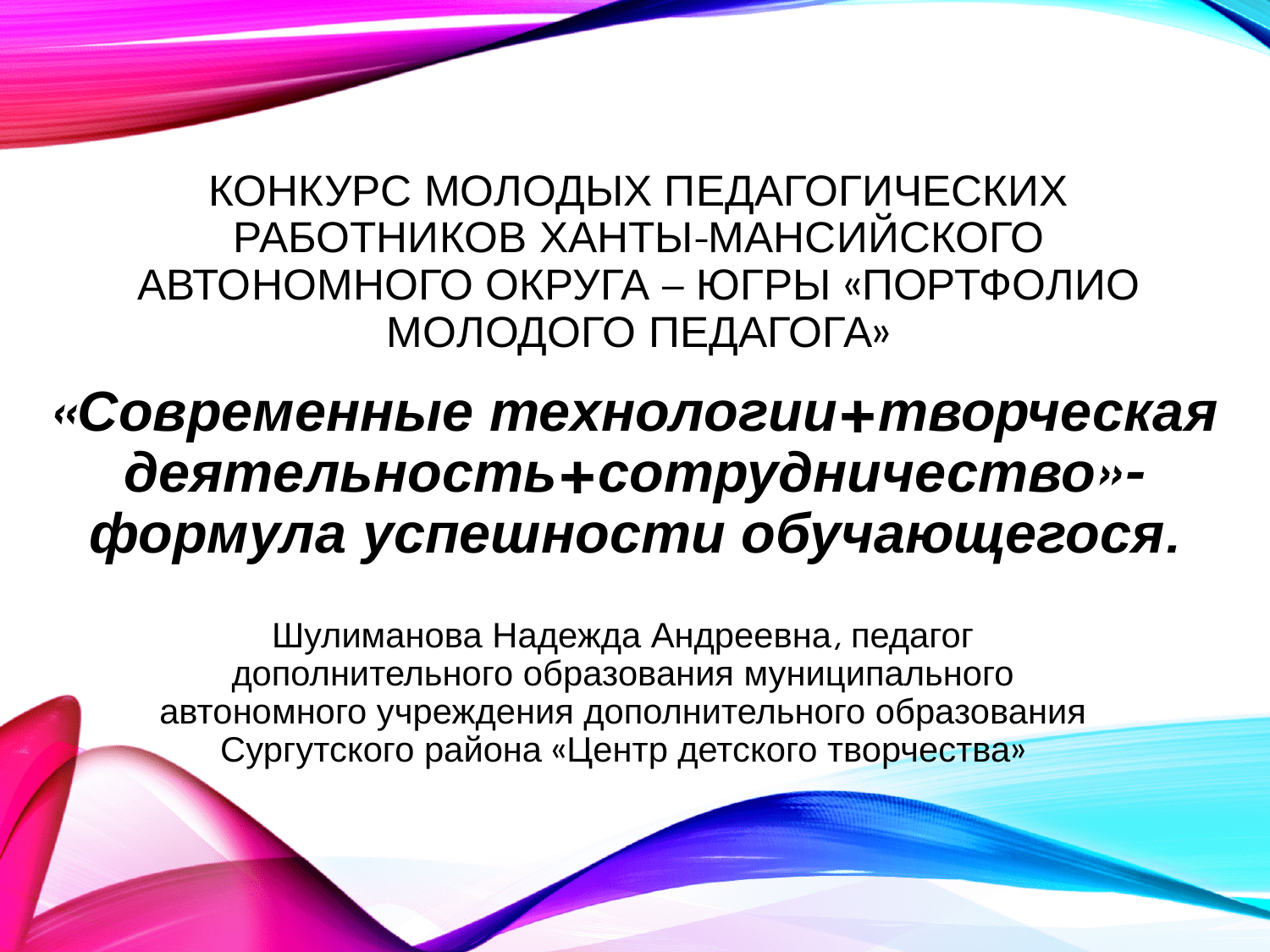

# Конкурс молодых педагогических работников Ханты-Мансийского автономного округа – Югры «Портфолио молодого педагога»
«Современные технологии+творческая деятельность+сотрудничество»-формула успешности обучающегося.
Шулиманова Надежда Андреевна, педагог дополнительного образования муниципального автономного учреждения дополнительного образования Сургутского района «Центр детского творчества»